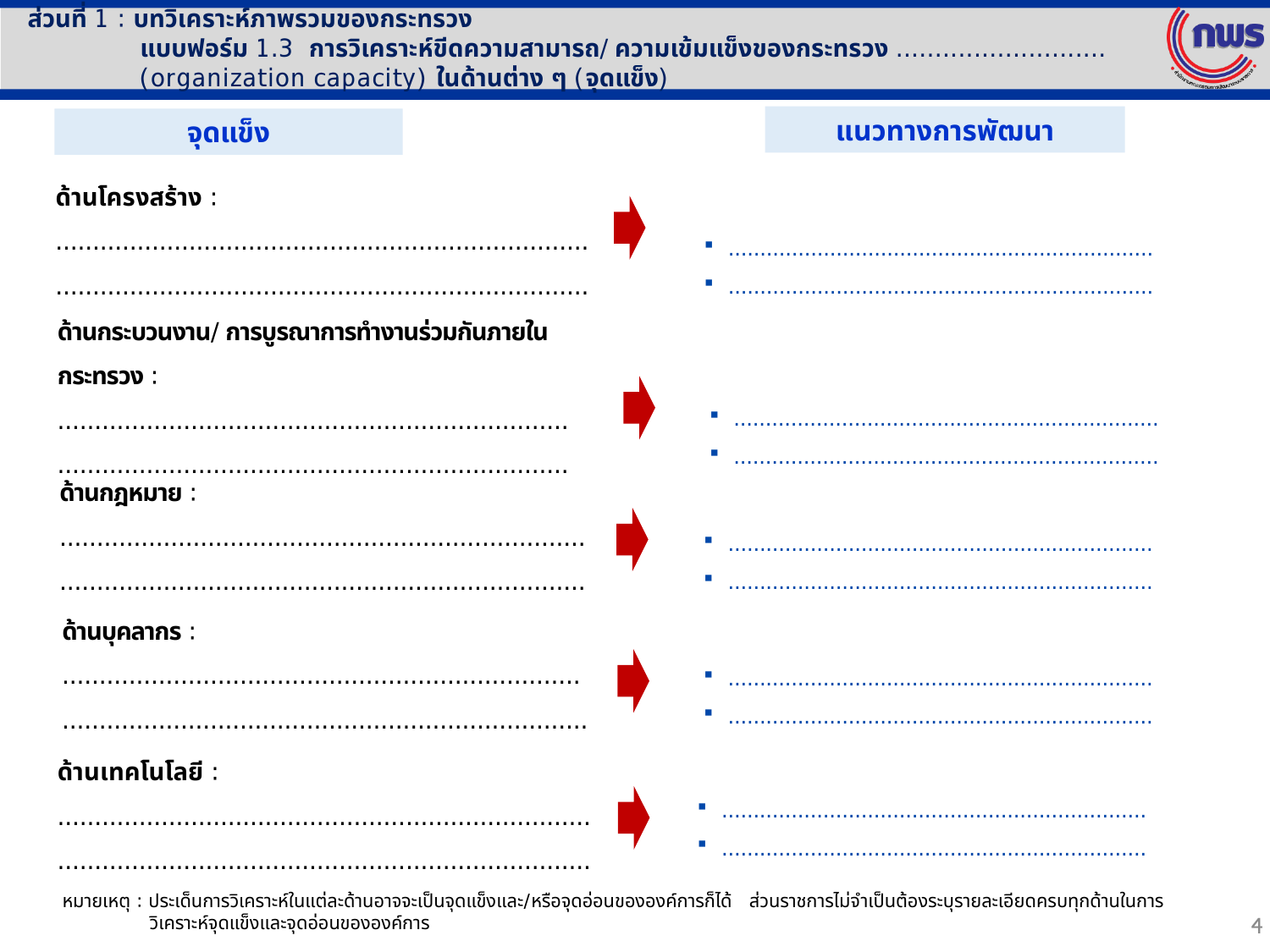

ส่วนที่ 1 : บทวิเคราะห์ภาพรวมของกระทรวง
แบบฟอร์ม 1.3  การวิเคราะห์ขีดความสามารถ/ความเข้มแข็งของกระทรวง ........................... (organization capacity) ในด้านต่าง ๆ (จุดแข็ง)
แนวทางการพัฒนา
จุดแข็ง
ด้านโครงสร้าง :
........................................................................
........................................................................

...................................................................
...................................................................
ด้านกระบวนงาน/การบูรณาการทำงานร่วมกันภายในกระทรวง :
.....................................................................
.....................................................................

...................................................................
...................................................................
ด้านกฎหมาย :
.......................................................................
.......................................................................

...................................................................
...................................................................
ด้านบุคลากร :
......................................................................
.......................................................................
...................................................................
...................................................................

ด้านเทคโนโลยี :
........................................................................
........................................................................
...................................................................
...................................................................

หมายเหตุ : ประเด็นการวิเคราะห์ในแต่ละด้านอาจจะเป็นจุดแข็งและ/หรือจุดอ่อนขององค์การก็ได้   ส่วนราชการไม่จำเป็นต้องระบุรายละเอียดครบทุกด้านในการวิเคราะห์จุดแข็งและจุดอ่อนขององค์การ
4